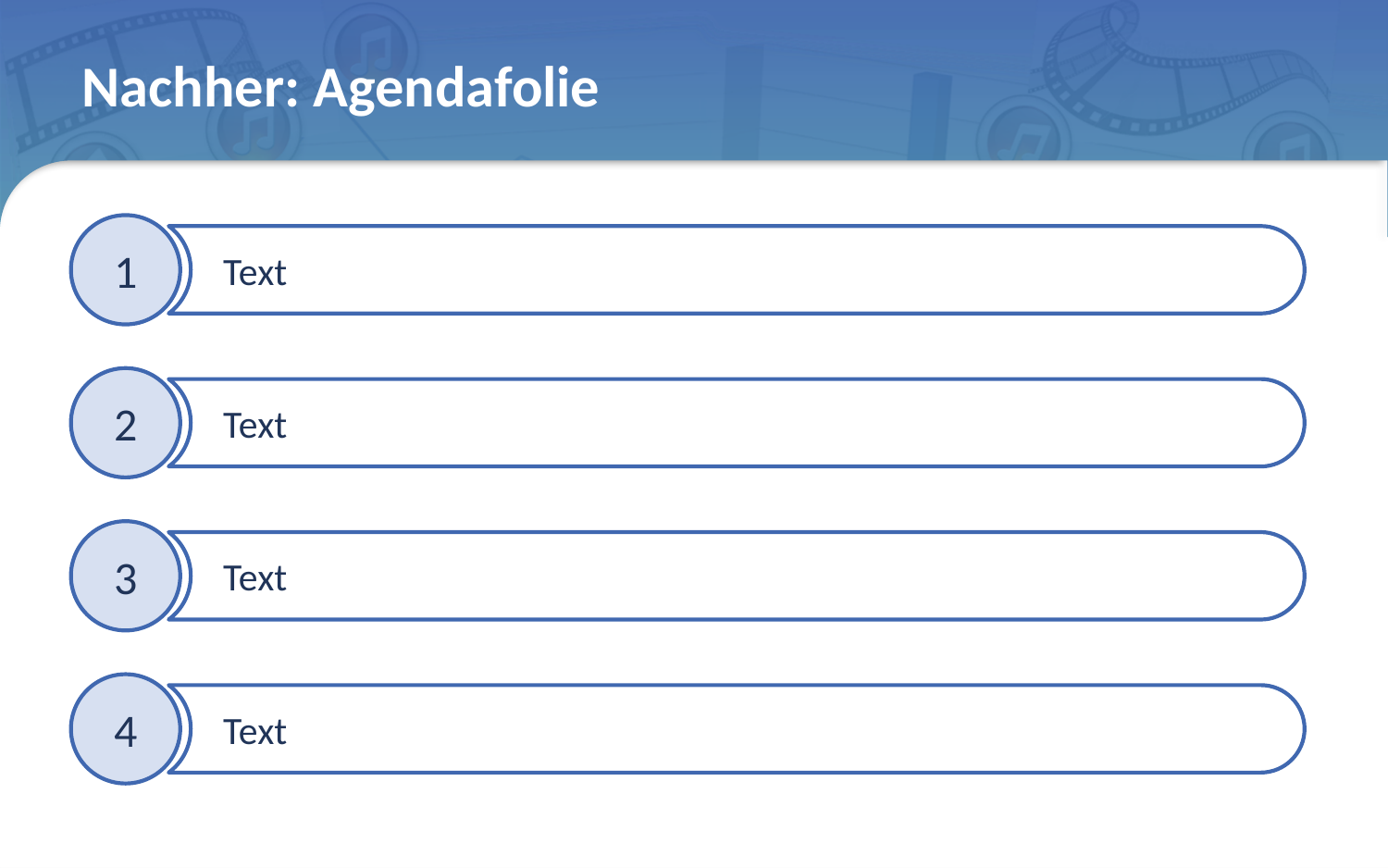

# Nachher: Agendafolie
1
Text
2
Text
3
Text
4
Text